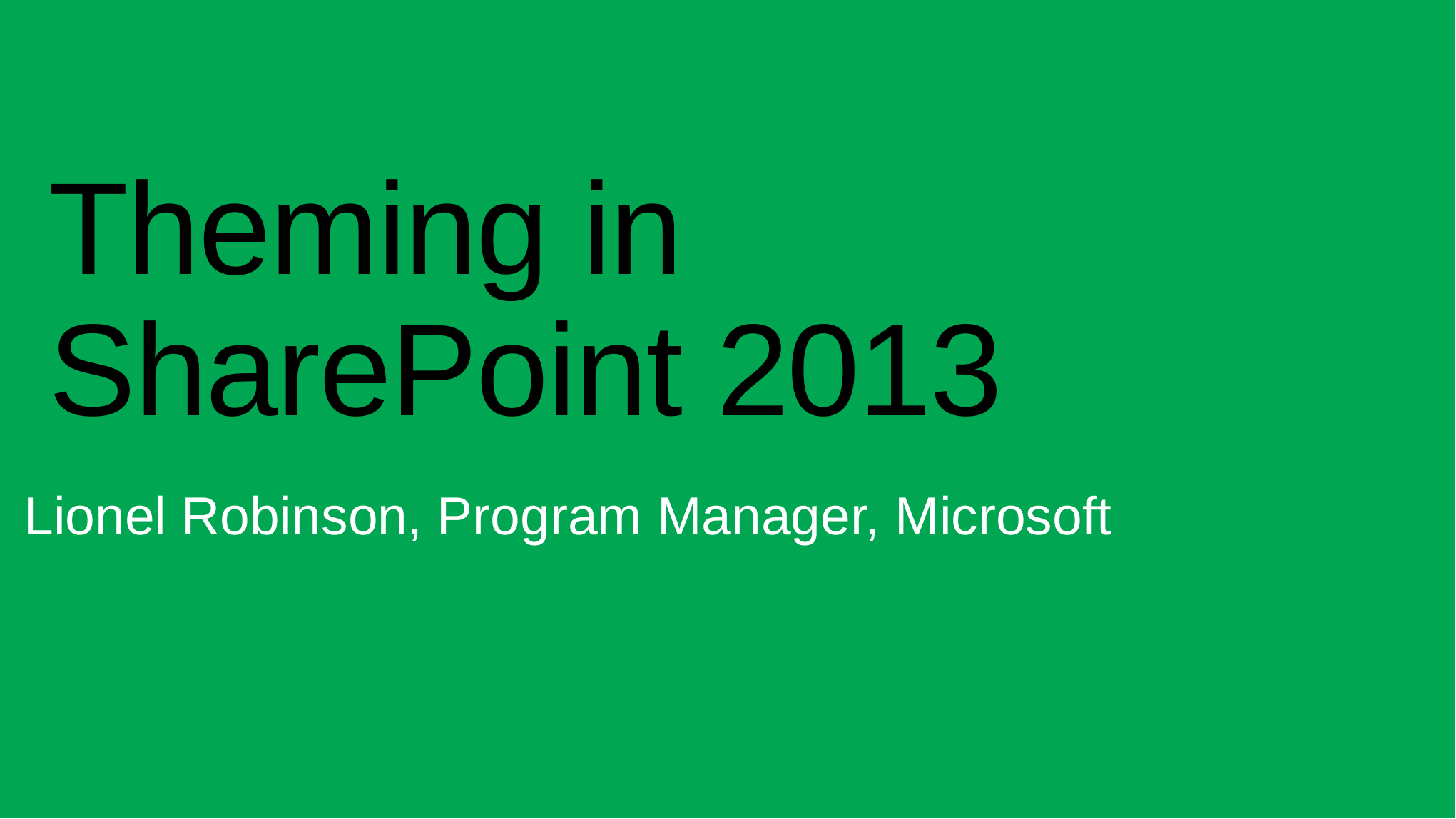

# Theming in SharePoint 2013
Lionel Robinson, Program Manager, Microsoft